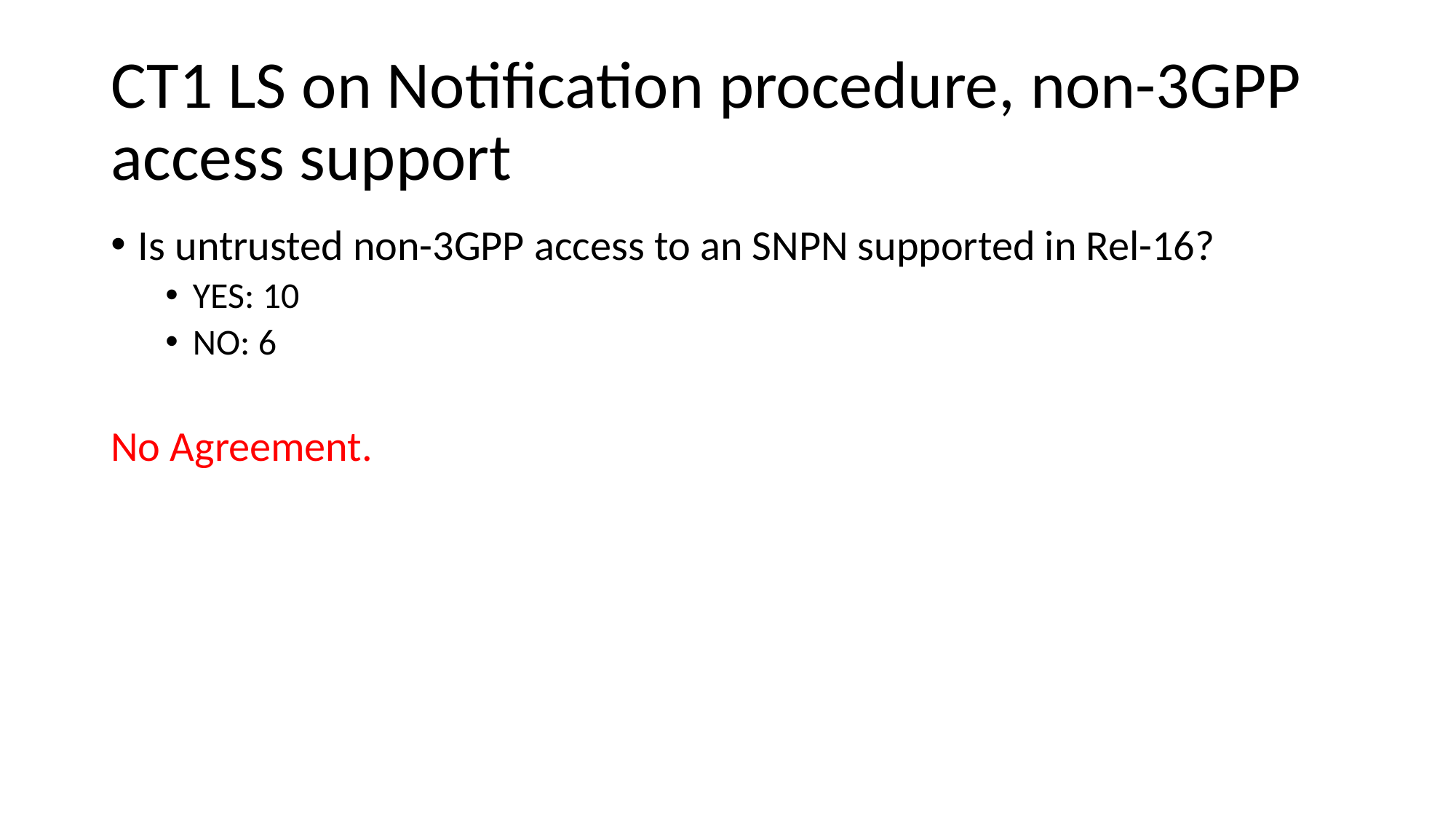

# CT1 LS on Notification procedure, non-3GPP access support
Is untrusted non-3GPP access to an SNPN supported in Rel-16?
YES: 10
NO: 6

No Agreement.